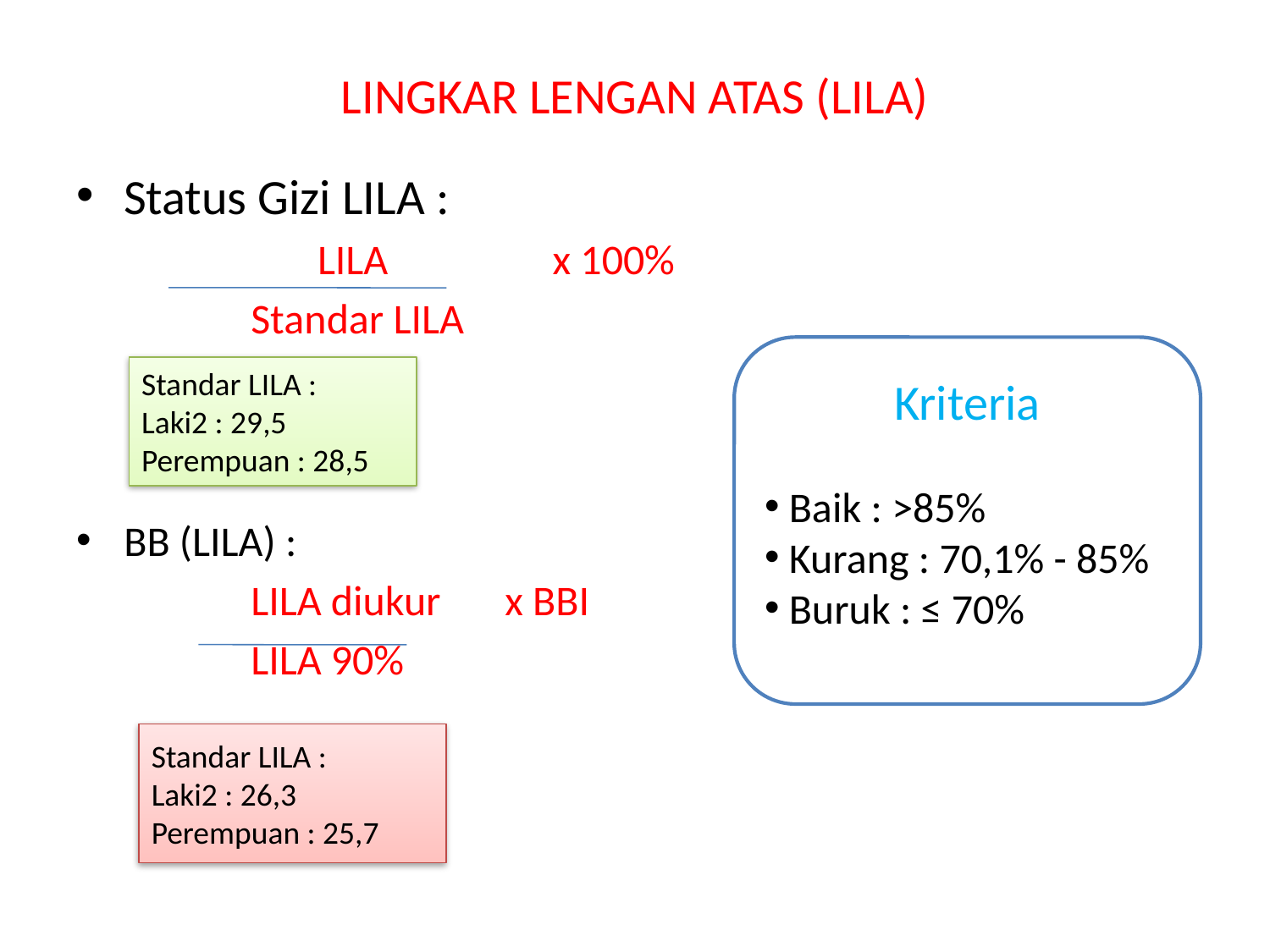

# LINGKAR LENGAN ATAS (LILA)
Status Gizi LILA :
 	   	       LILA	     x 100%
		Standar LILA

BB (LILA) :
		LILA diukur	x BBI
		LILA 90%

Kriteria

 Baik : >85%
 Kurang : 70,1% - 85%
 Buruk : ≤ 70%

Standar LILA :
Laki2 : 29,5
Perempuan : 28,5

Standar LILA :
Laki2 : 26,3
Perempuan : 25,7